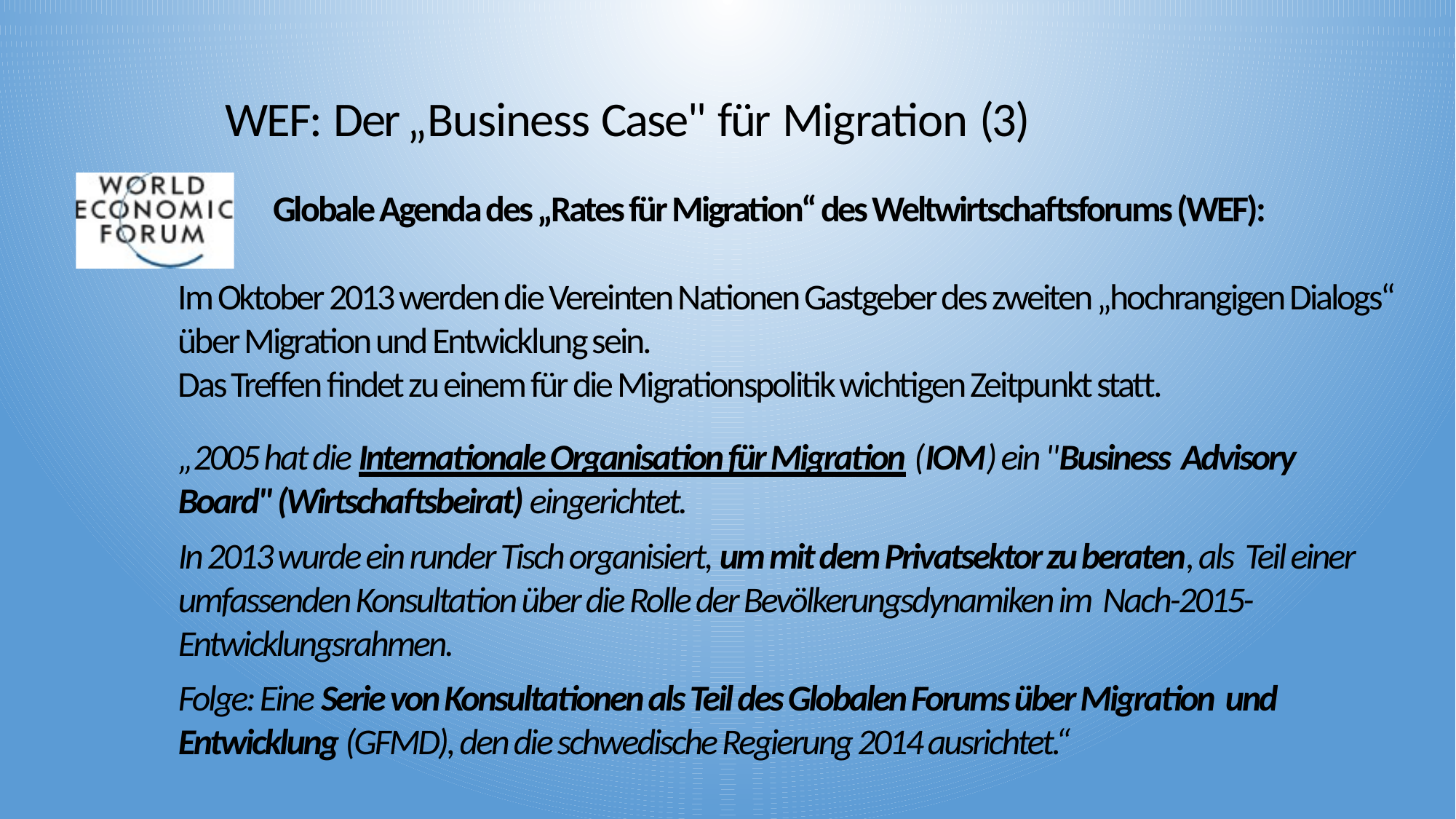

# WEF: Der „Business Case" für Migration (3)

Globale Agenda des „Rates für Migration“ des Weltwirtschaftsforums (WEF):

Im Oktober 2013 werden die Vereinten Nationen Gastgeber des zweiten „hochrangigen Dialogs“ über Migration und Entwicklung sein.
Das Treffen findet zu einem für die Migrationspolitik wichtigen Zeitpunkt statt.

„2005 hat die Internationale Organisation für Migration (IOM) ein "Business  Advisory Board" (Wirtschaftsbeirat) eingerichtet.
In 2013 wurde ein runder Tisch organisiert, um mit dem Privatsektor zu beraten, als  Teil einer umfassenden Konsultation über die Rolle der Bevölkerungsdynamiken im  Nach-2015-Entwicklungsrahmen.
Folge: Eine Serie von Konsultationen als Teil des Globalen Forums über Migration  und Entwicklung (GFMD), den die schwedische Regierung 2014 ausrichtet.“